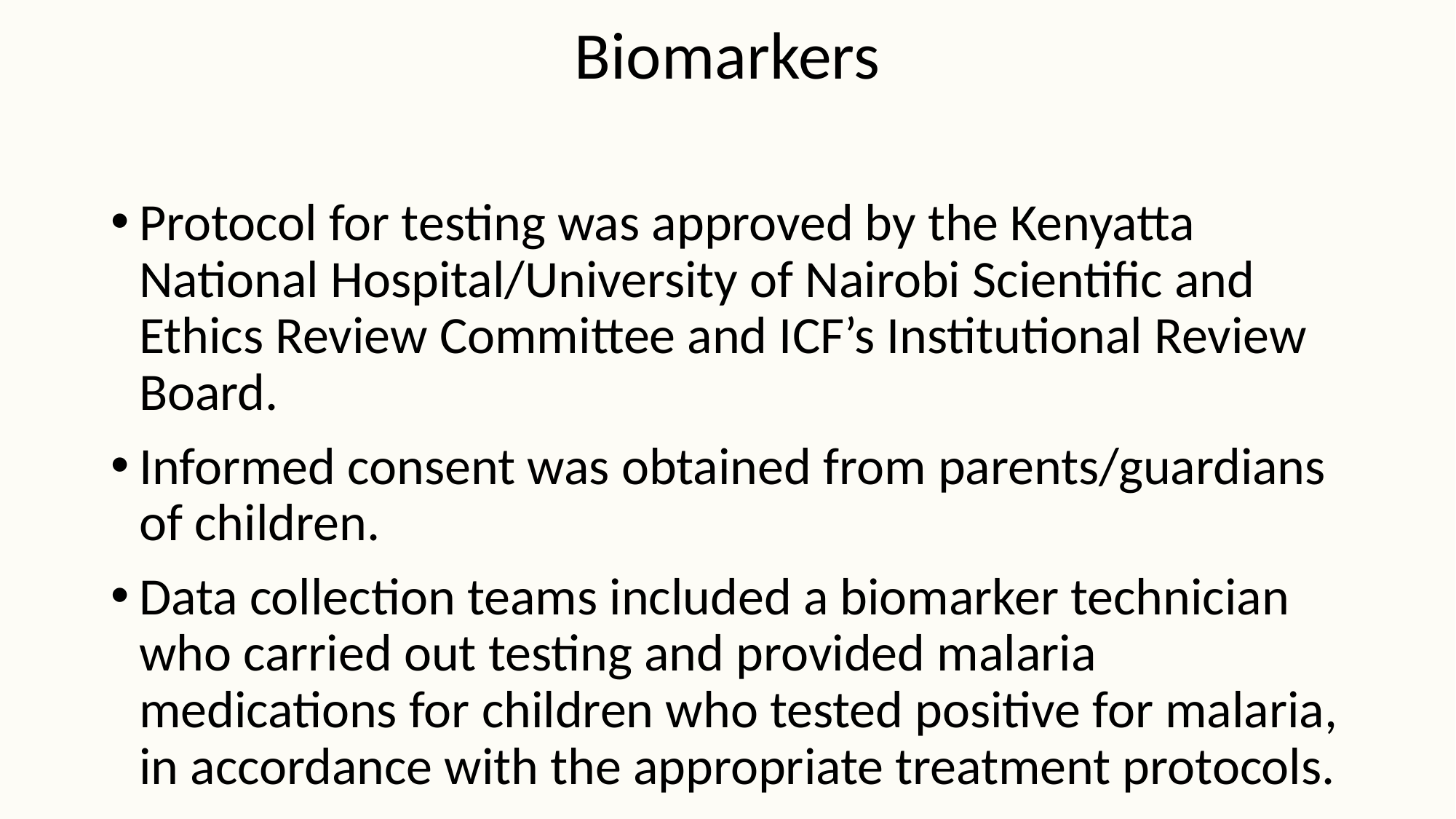

# Biomarkers
Protocol for testing was approved by the Kenyatta National Hospital/University of Nairobi Scientific and Ethics Review Committee and ICF’s Institutional Review Board.
Informed consent was obtained from parents/guardians of children.
Data collection teams included a biomarker technician who carried out testing and provided malaria medications for children who tested positive for malaria, in accordance with the appropriate treatment protocols.